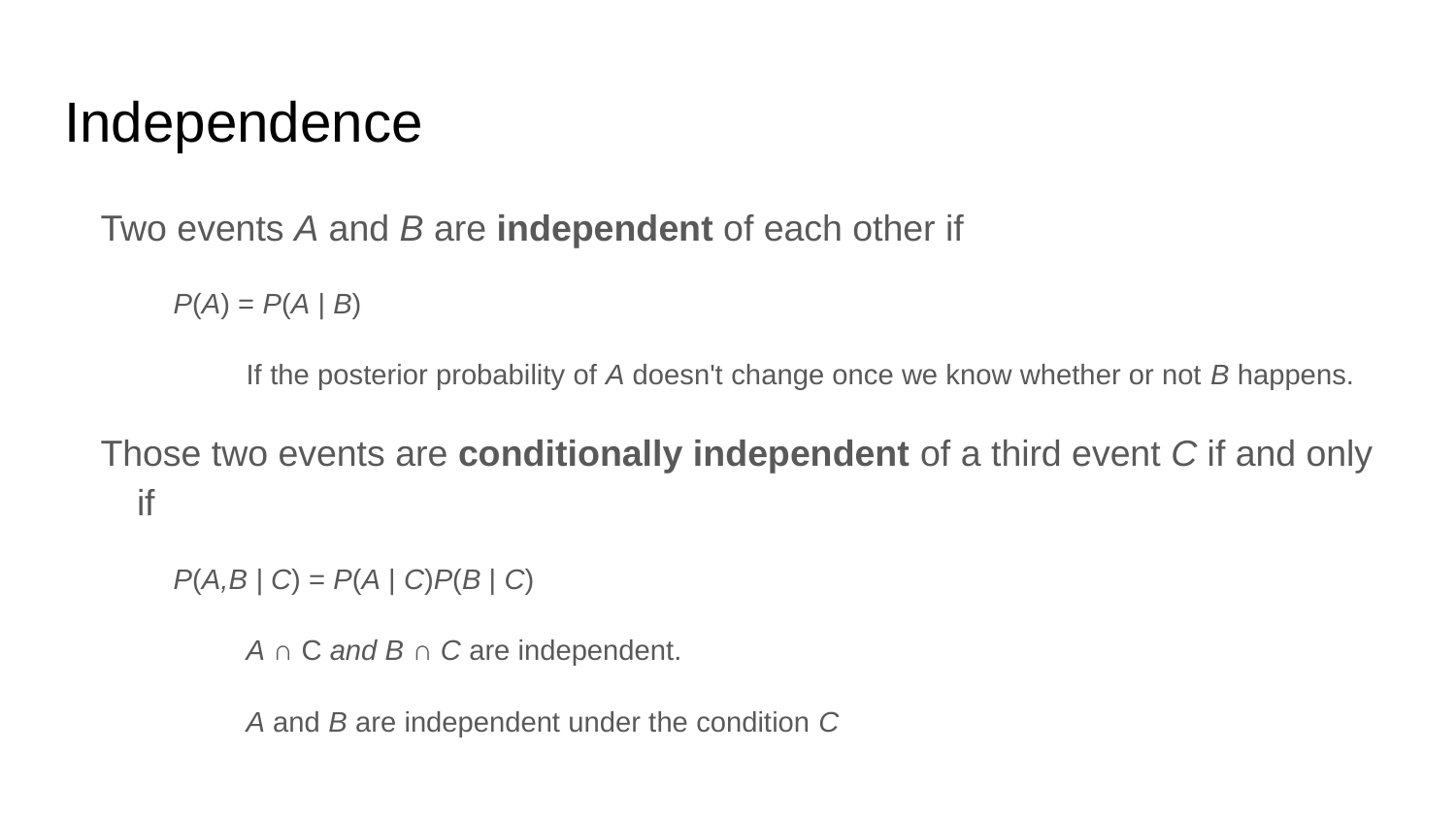

# Independence
Two events A and B are independent of each other if
P(A) = P(A | B)
If the posterior probability of A doesn't change once we know whether or not B happens.
Those two events are conditionally independent of a third event C if and only if
P(A,B | C) = P(A | C)P(B | C)
A ∩ C and B ∩ C are independent.
A and B are independent under the condition C